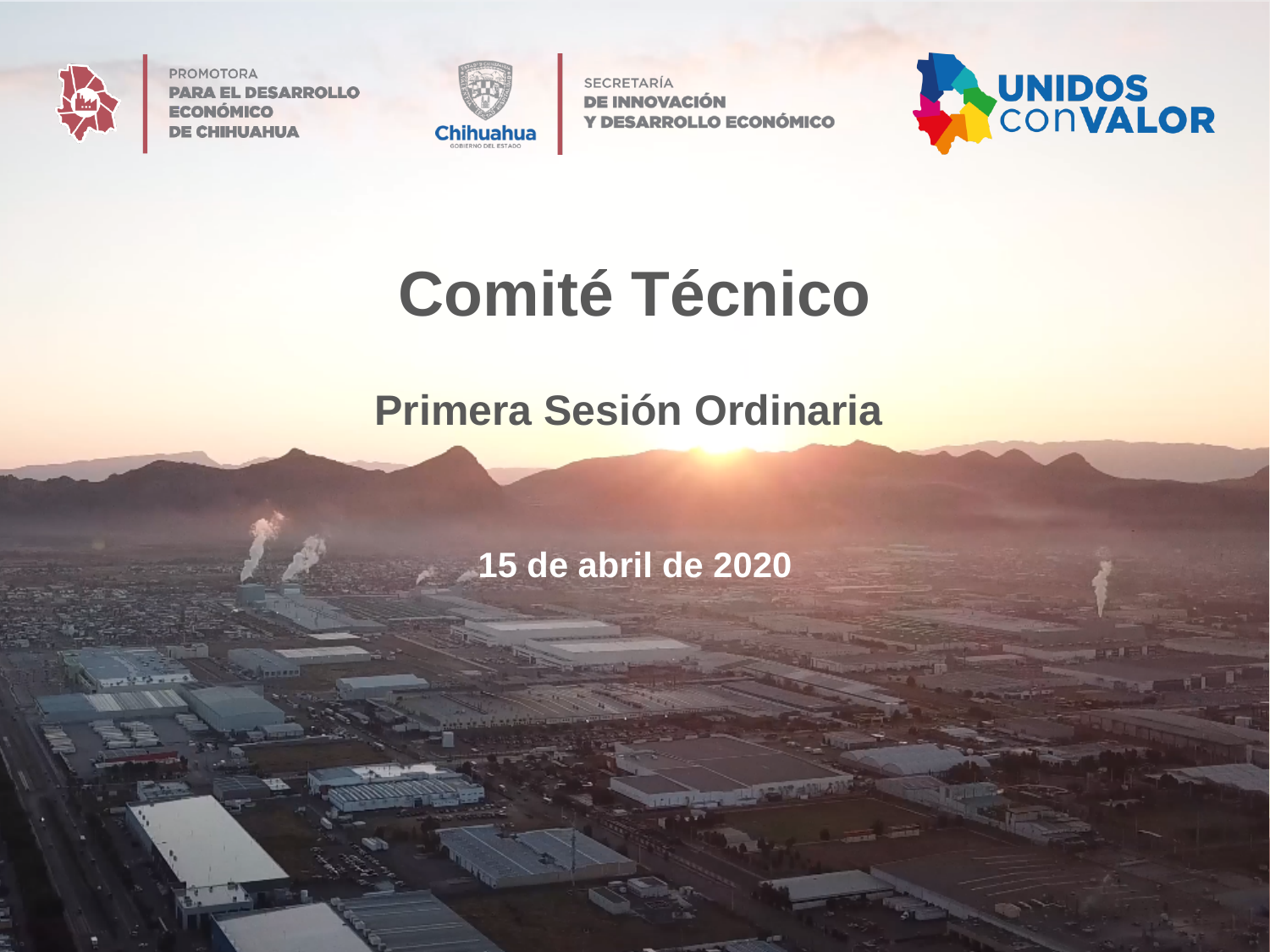

Comité Técnico

Primera Sesión Ordinaria
15 de abril de 2020